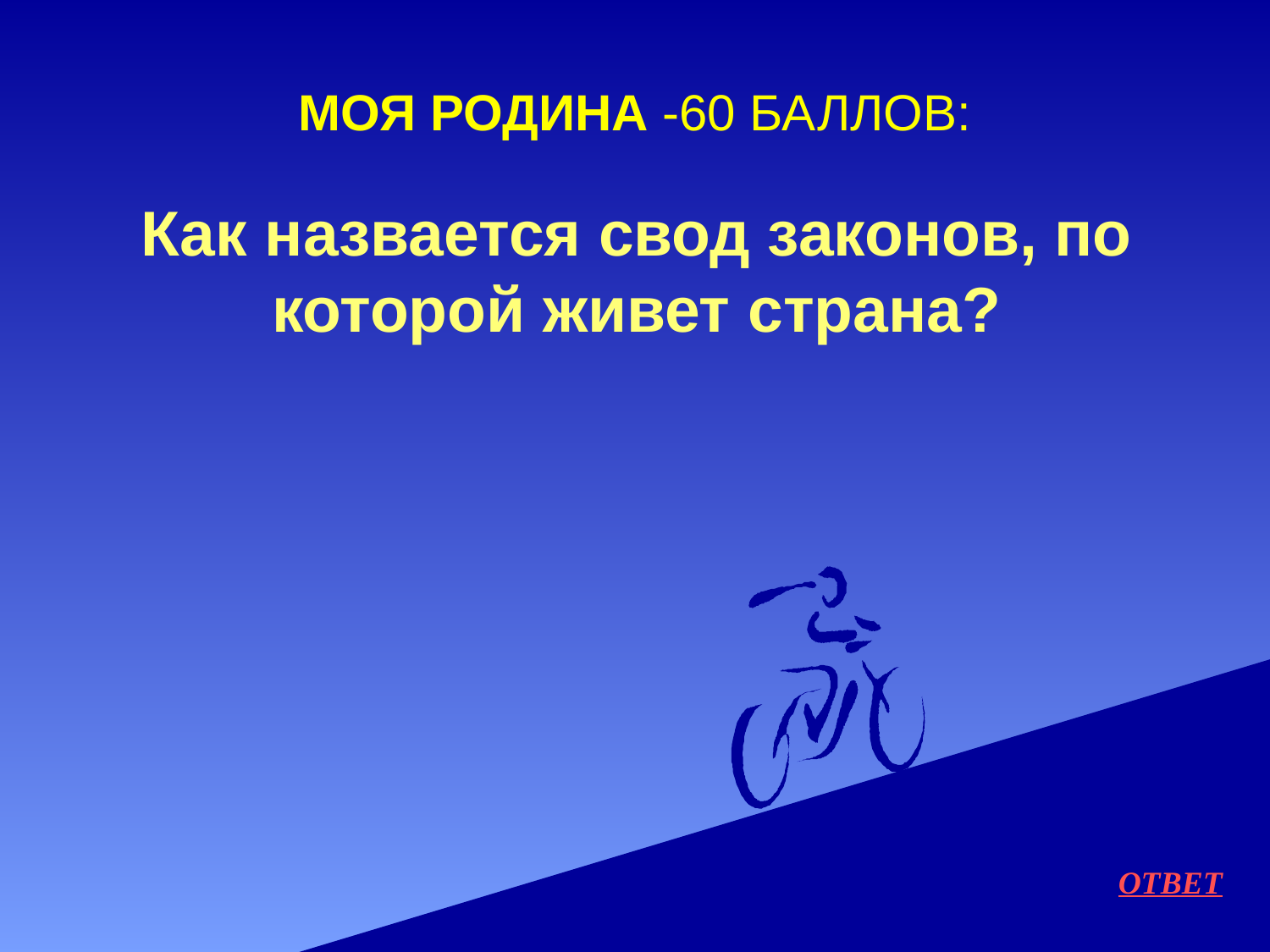

# моя родина -60 баллов:
Как назвается свод законов, по которой живет страна?
ОТВЕТ